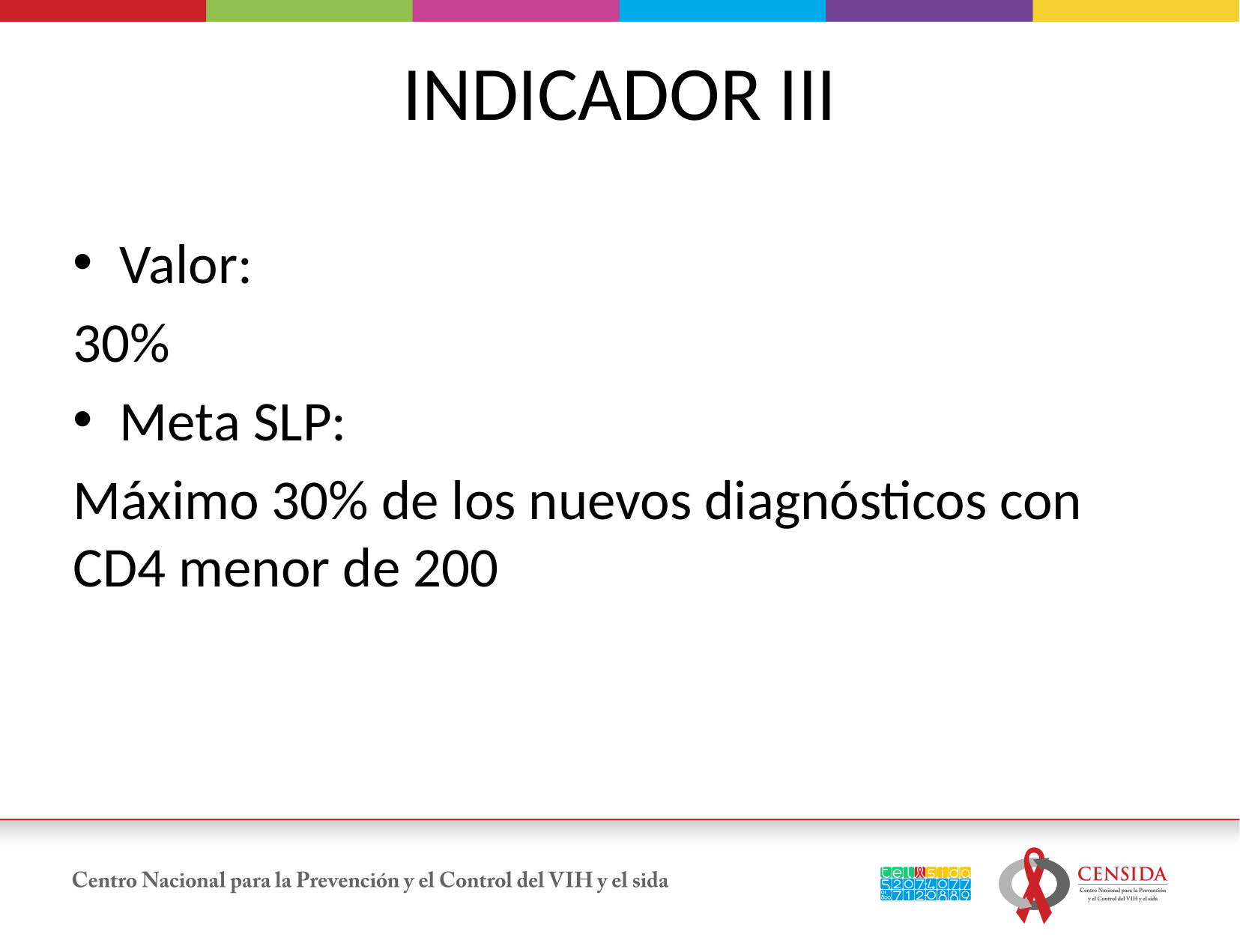

# INDICADOR III
Valor:
30%
Meta SLP:
Máximo 30% de los nuevos diagnósticos con CD4 menor de 200